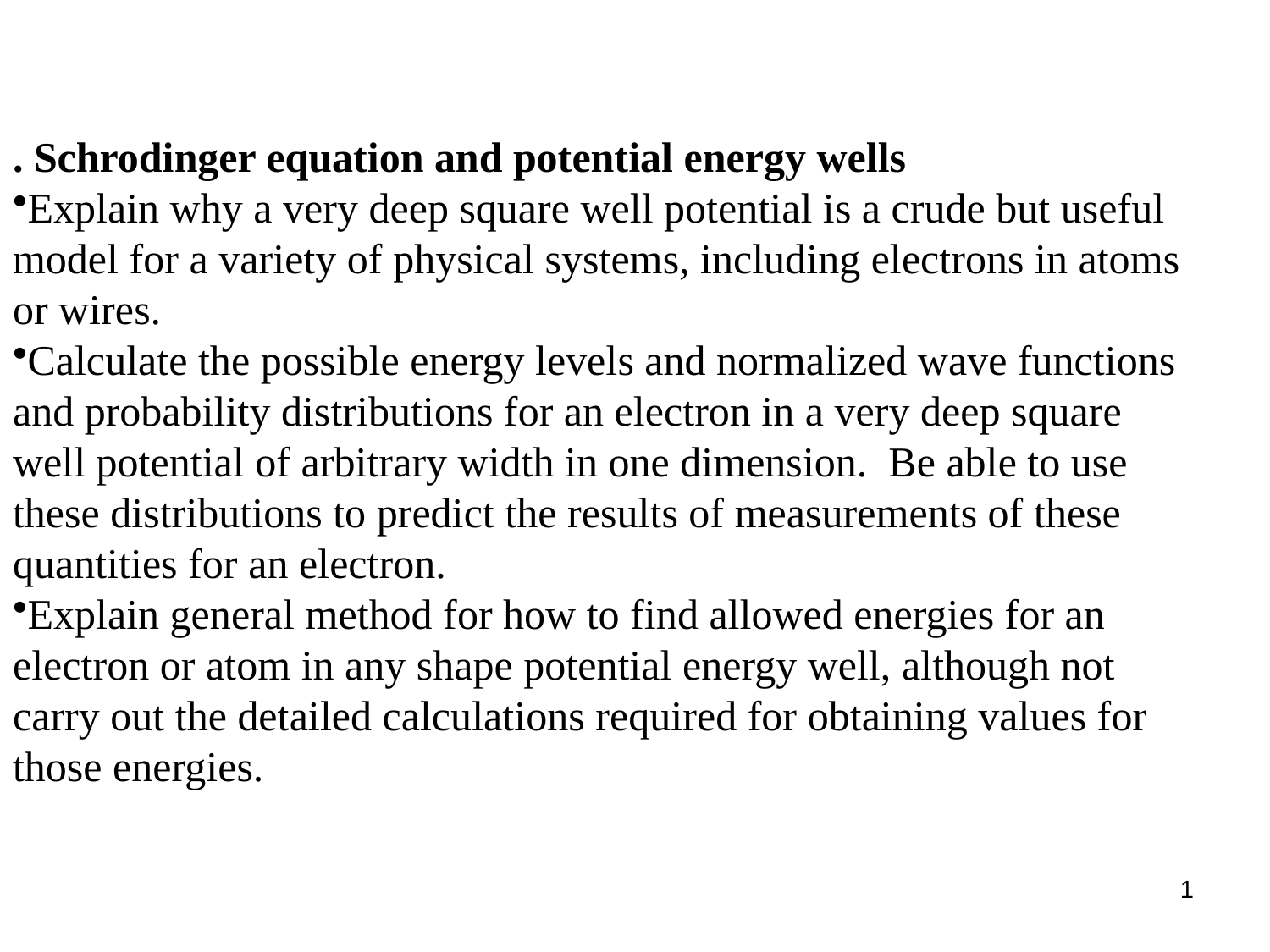

. Schrodinger equation and potential energy wells
Explain why a very deep square well potential is a crude but useful model for a variety of physical systems, including electrons in atoms or wires.
Calculate the possible energy levels and normalized wave functions and probability distributions for an electron in a very deep square well potential of arbitrary width in one dimension.  Be able to use these distributions to predict the results of measurements of these quantities for an electron.
Explain general method for how to find allowed energies for an electron or atom in any shape potential energy well, although not carry out the detailed calculations required for obtaining values for those energies.
1